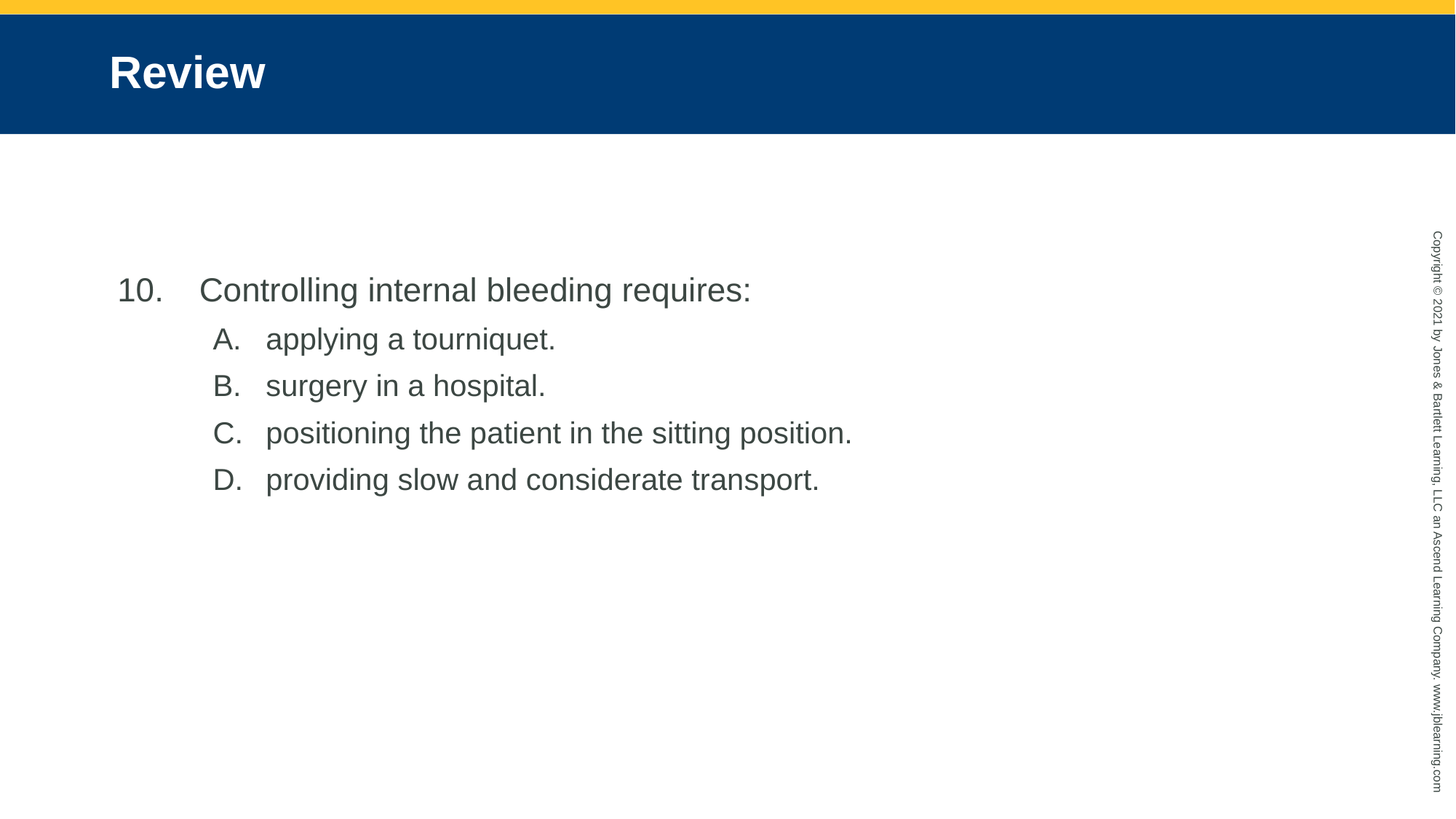

# Review
Controlling internal bleeding requires:
applying a tourniquet.
surgery in a hospital.
positioning the patient in the sitting position.
providing slow and considerate transport.